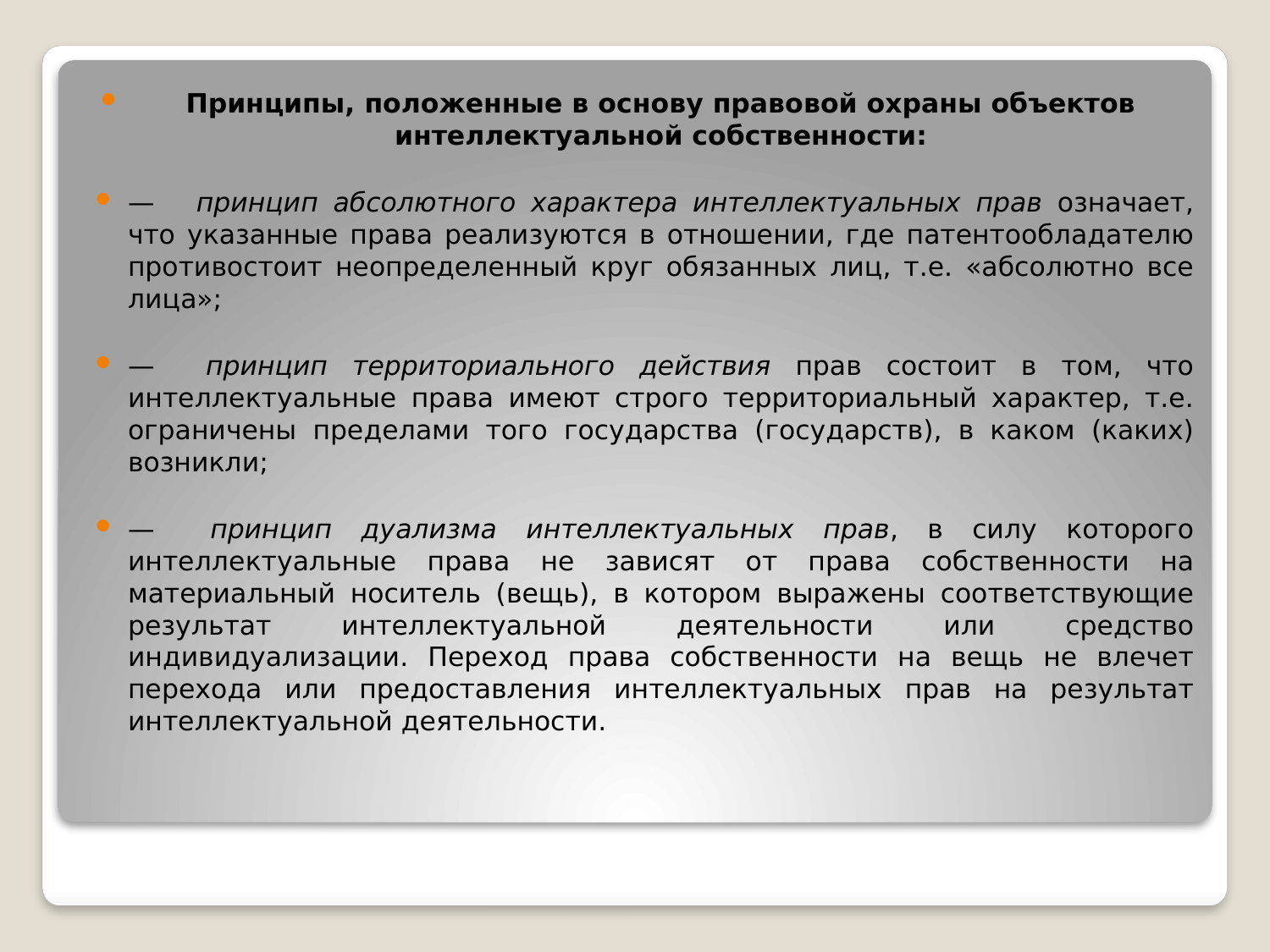

Принципы, положенные в основу правовой охраны объектов интеллектуальной собственности:

—	 принцип абсолютного характера интеллектуальных прав означает, что указанные права реализуются в отношении, где патентообладателю противостоит неопределенный круг обязанных лиц, т.е. «абсолютно все лица»;

—	 принцип территориального действия прав состоит в том, что интеллектуальные права имеют строго территориальный характер, т.е. ограничены пределами того государства (государств), в каком (каких) возникли;

—	 принцип дуализма интеллектуальных прав, в силу которого интеллектуальные права не зависят от права собственности на материальный носитель (вещь), в котором выражены соответствующие результат интеллектуальной деятельности или средство индивидуализации. Переход права собственности на вещь не влечет перехода или предоставления интеллектуальных прав на результат интеллектуальной деятельности.

#